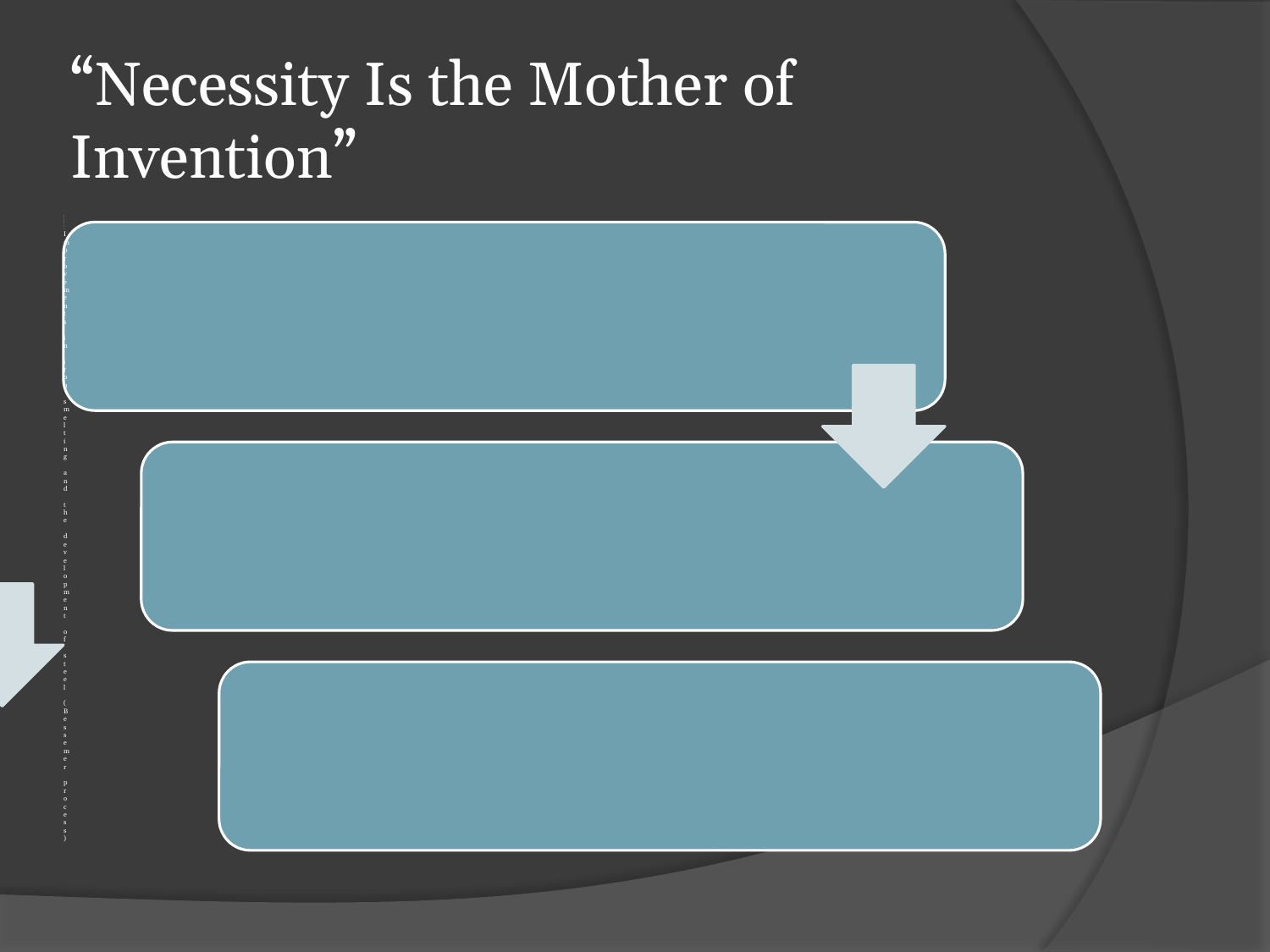

# “Necessity Is the Mother of Invention”
Demands for stronger iron
Improvements in iron smelting and the development of steel (Bessemer process)